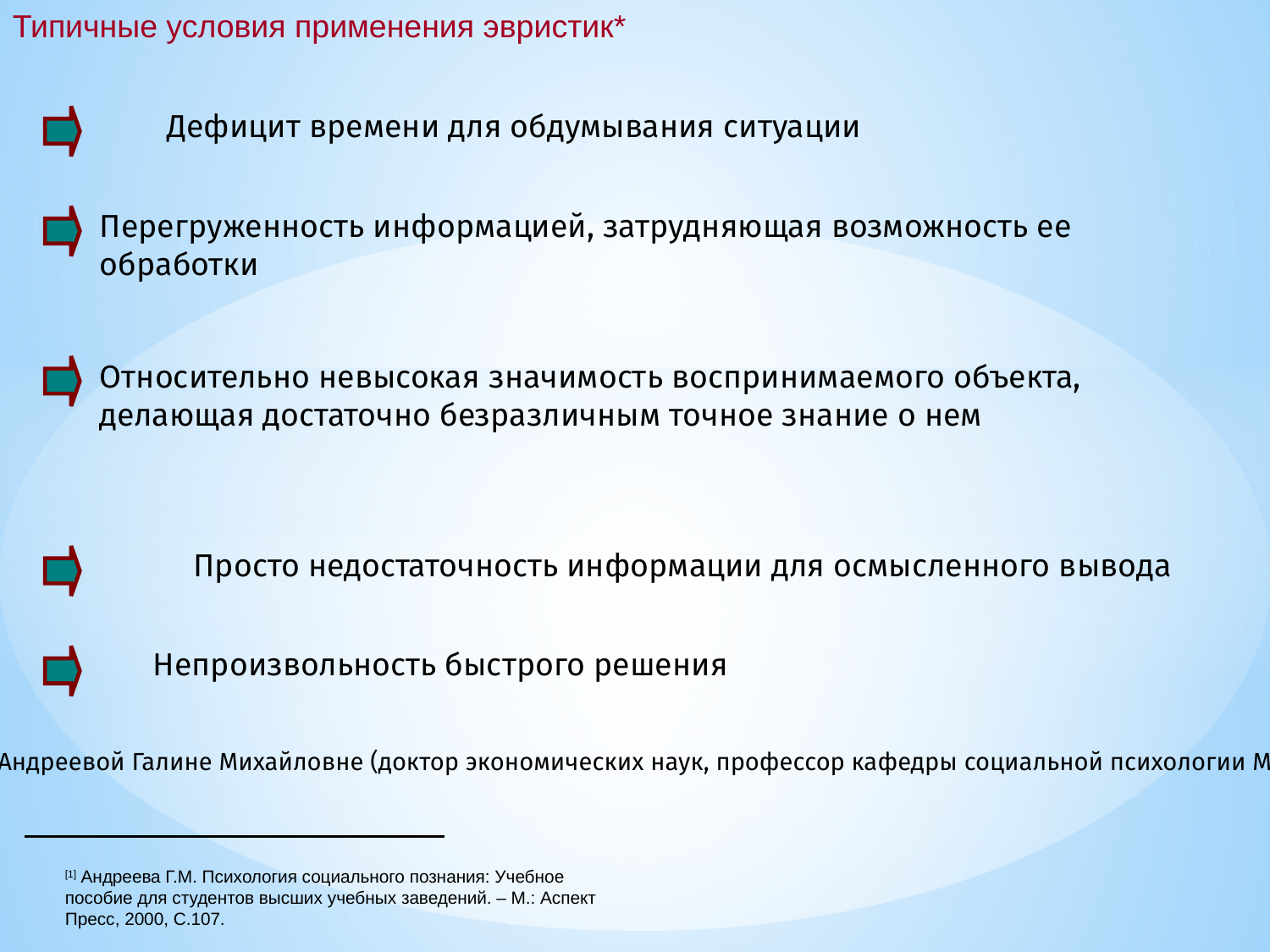

Типичные условия применения эвристик*
Дефицит времени для обдумывания ситуации

Перегруженность информацией, затрудняющая возможность ее обработки

Относительно невысокая значимость воспринимаемого объекта, делающая достаточно безразличным точное знание о нем
Просто недостаточность информации для осмысленного вывода

Непроизвольность быстрого решения

* По Андреевой Галине Михайловне (доктор экономических наук, профессор кафедры социальной психологии МГУ)[1]

[1] Андреева Г.М. Психология социального познания: Учебное пособие для студентов высших учебных заведений. – М.: Аспект Пресс, 2000, С.107.